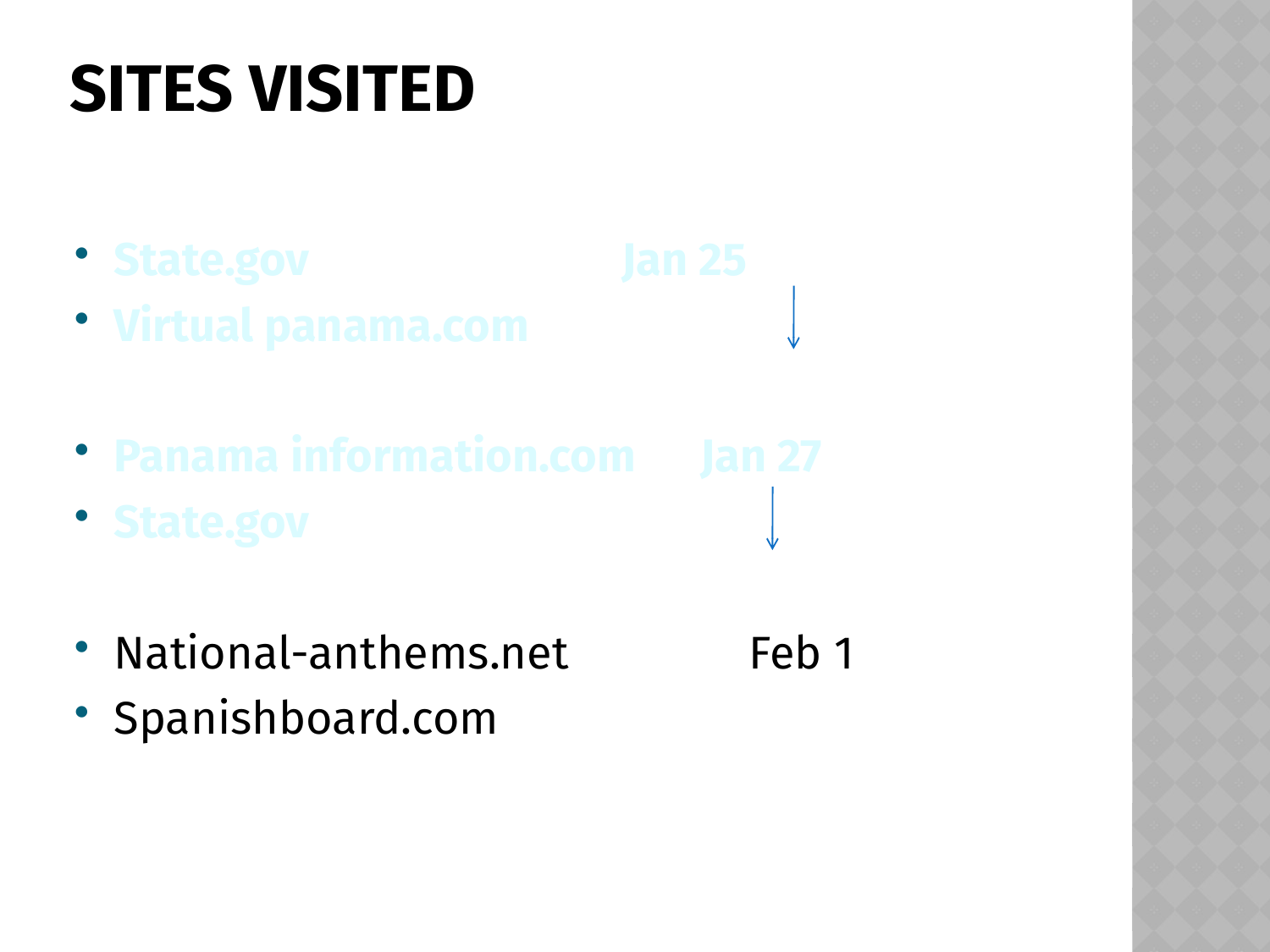

# Sites visited
State.gov    			Jan 25
Virtual panama.com

Panama information.com      Jan 27
State.gov

National-anthems.net		Feb 1
Spanishboard.com